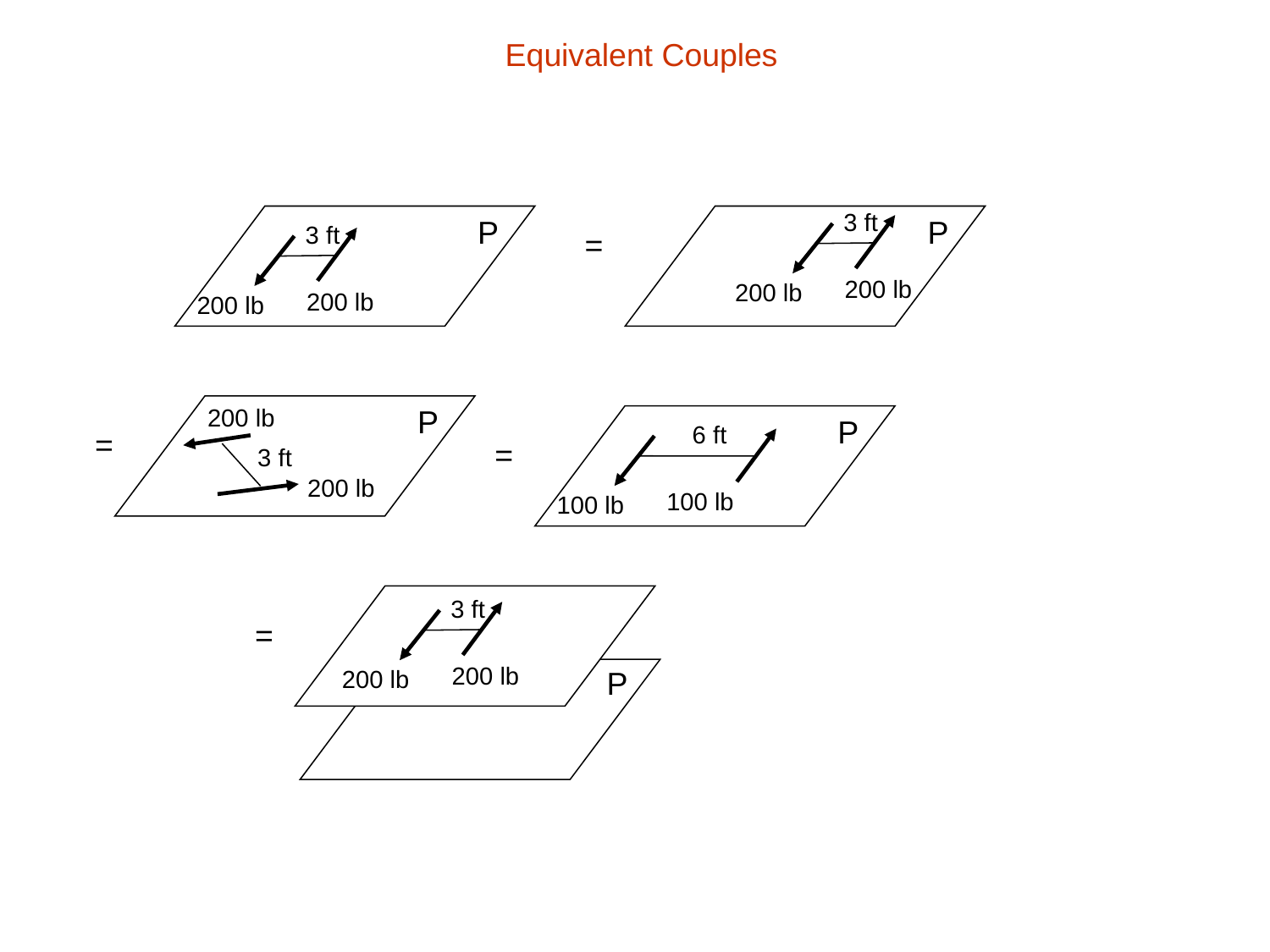

Equivalent Couples
3 ft

P

P
3 ft

=

200 lb
200 lb
200 lb
200 lb

200 lb
P

P

6 ft
=

=

3 ft

200 lb
100 lb
100 lb

3 ft

=

200 lb
P
200 lb